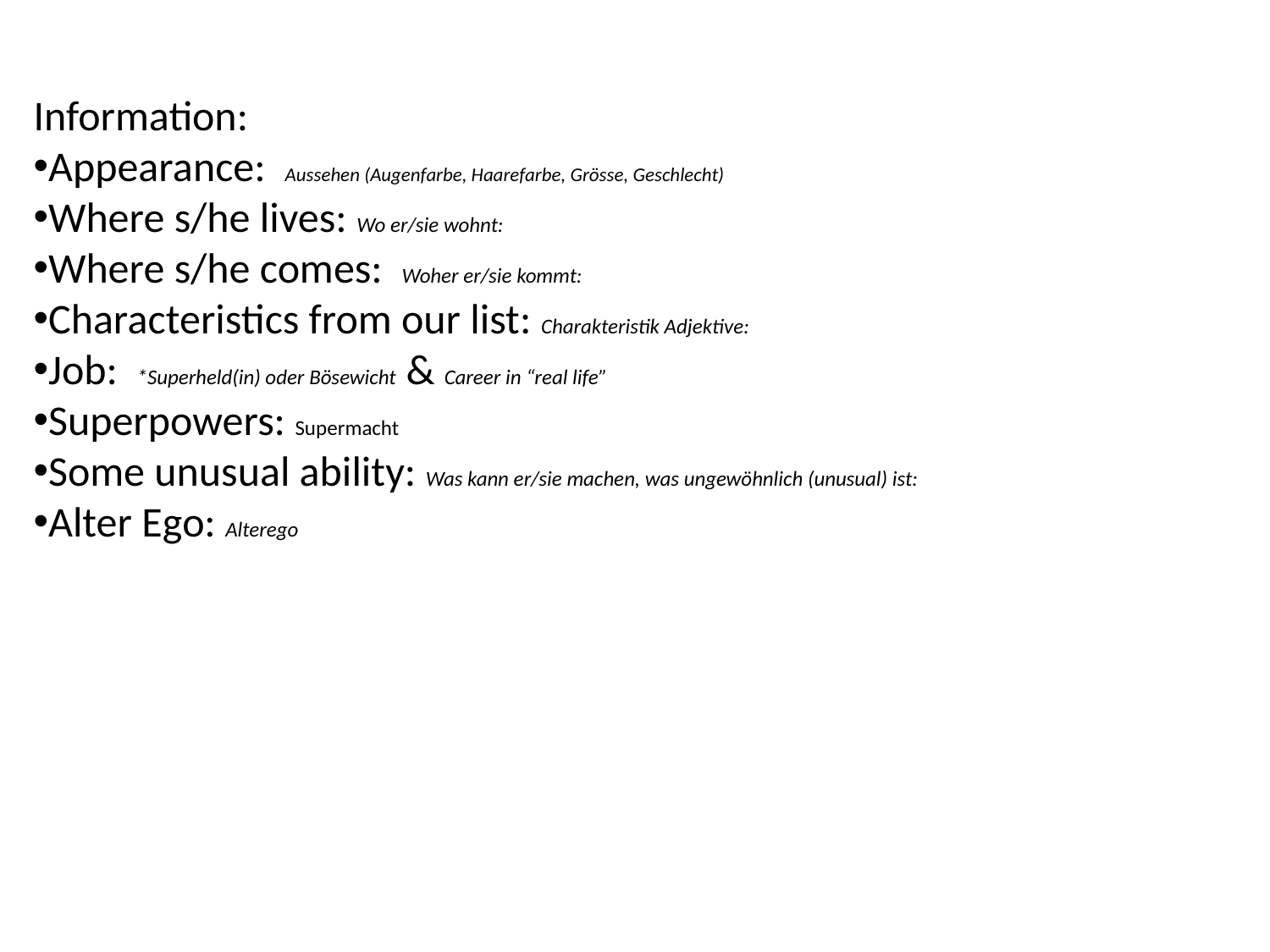

Information:
Appearance:  Aussehen (Augenfarbe, Haarefarbe, Grösse, Geschlecht)
Where s/he lives: Wo er/sie wohnt:
Where s/he comes:  Woher er/sie kommt:
Characteristics from our list: Charakteristik Adjektive:
Job:  *Superheld(in) oder Bösewicht  & Career in “real life”
Superpowers: Supermacht
Some unusual ability: Was kann er/sie machen, was ungewöhnlich (unusual) ist:
Alter Ego: Alterego